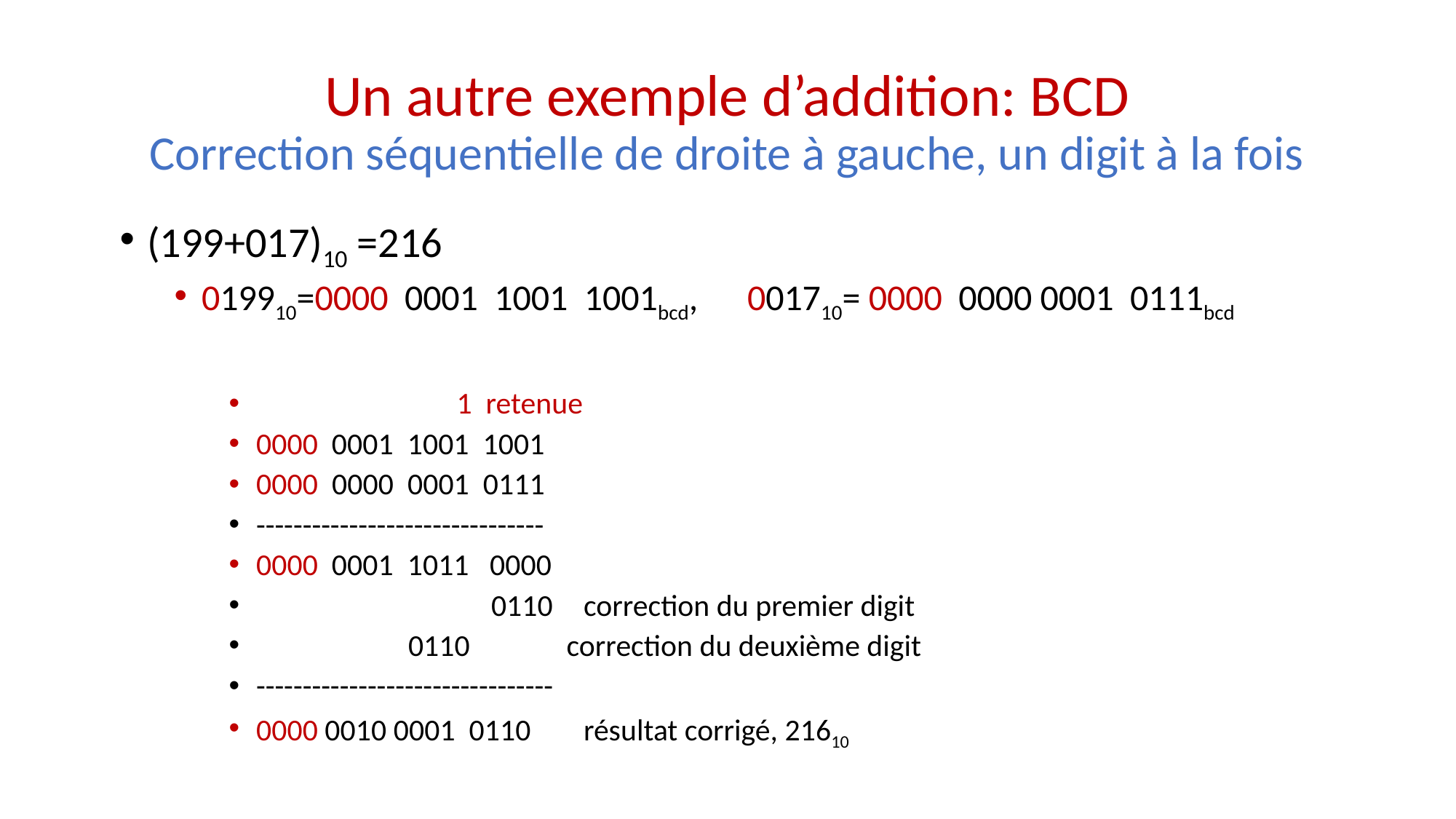

# Un autre exemple d’addition: BCD Correction séquentielle de droite à gauche, un digit à la fois
(199+017)10 =216
019910=0000  0001  1001  1001bcd,	001710= 0000  0000 0001  0111bcd

                             1  retenue
0000  0001  1001  1001
0000  0000  0001  0111
-------------------------------
0000  0001  1011   0000
                                  0110	correction du premier digit
                      0110              correction du deuxième digit
--------------------------------
0000 0010 0001  0110	résultat corrigé, 21610